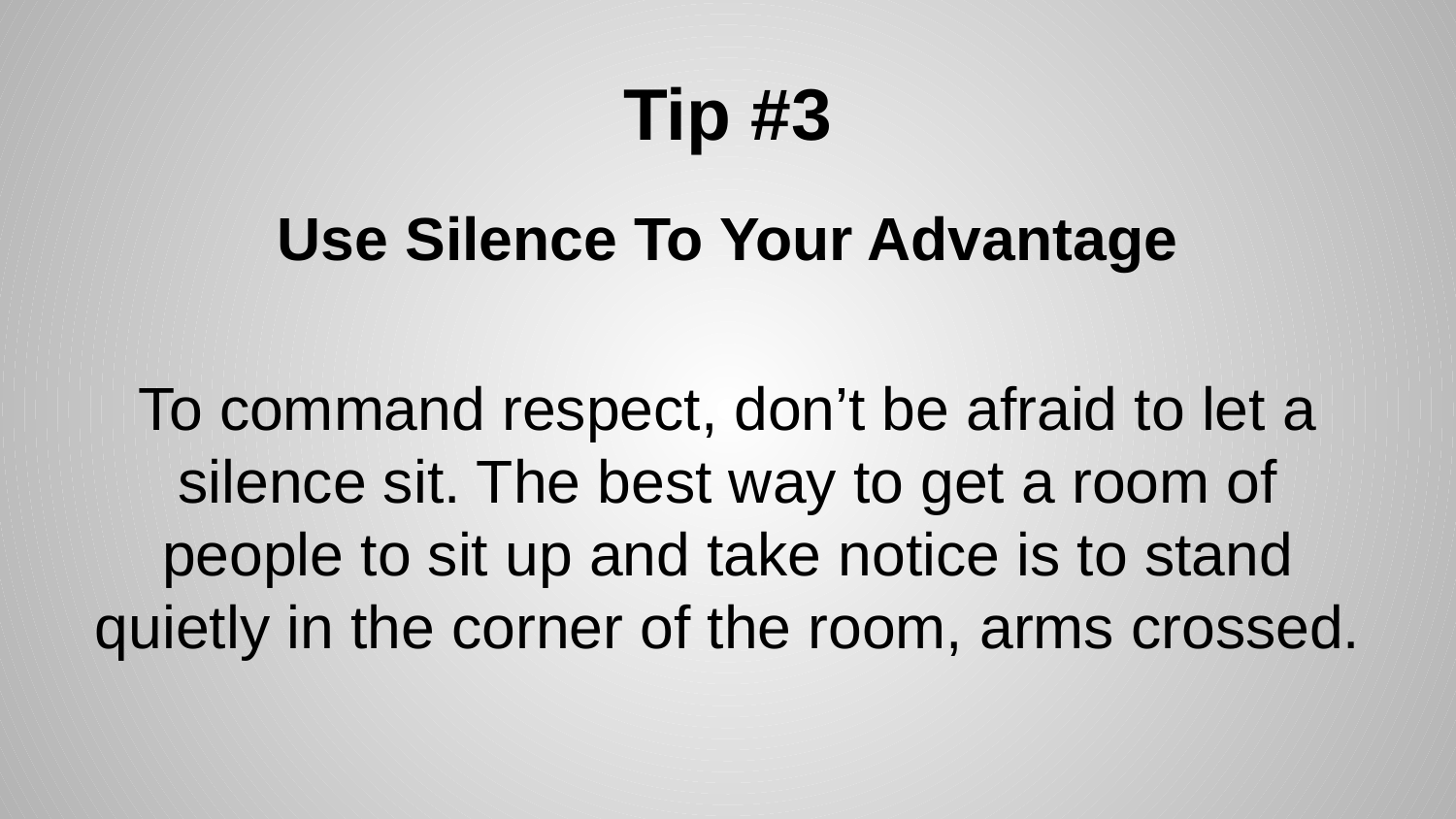

# Tip #3
Use Silence To Your Advantage

To command respect, don’t be afraid to let a silence sit. The best way to get a room of people to sit up and take notice is to stand quietly in the corner of the room, arms crossed.